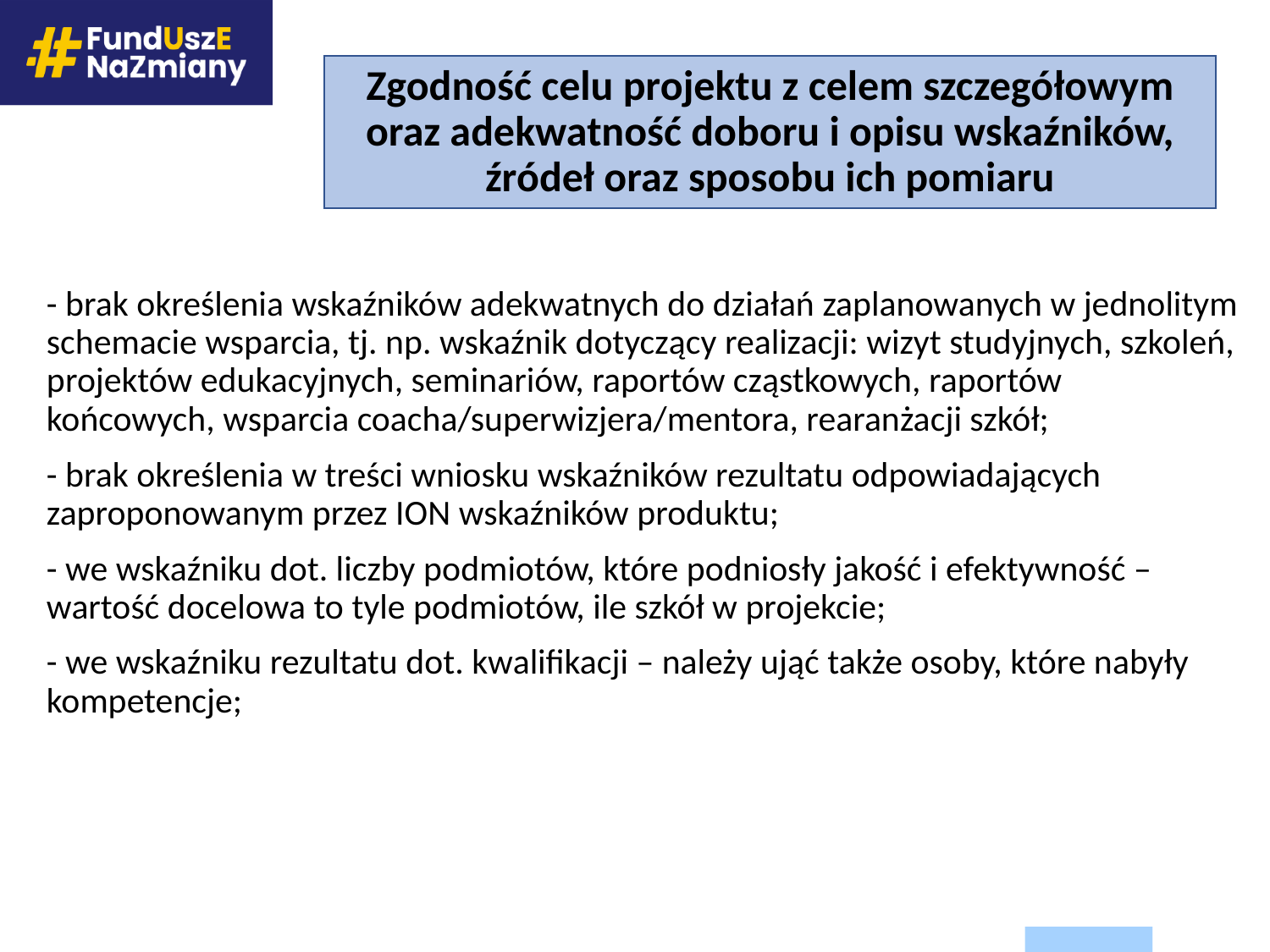

# Zgodność celu projektu z celem szczegółowym oraz adekwatność doboru i opisu wskaźników, źródeł oraz sposobu ich pomiaru
- brak określenia wskaźników adekwatnych do działań zaplanowanych w jednolitym schemacie wsparcia, tj. np. wskaźnik dotyczący realizacji: wizyt studyjnych, szkoleń, projektów edukacyjnych, seminariów, raportów cząstkowych, raportów końcowych, wsparcia coacha/superwizjera/mentora, rearanżacji szkół;
- brak określenia w treści wniosku wskaźników rezultatu odpowiadających zaproponowanym przez ION wskaźników produktu;
- we wskaźniku dot. liczby podmiotów, które podniosły jakość i efektywność – wartość docelowa to tyle podmiotów, ile szkół w projekcie;
- we wskaźniku rezultatu dot. kwalifikacji – należy ująć także osoby, które nabyły kompetencje;